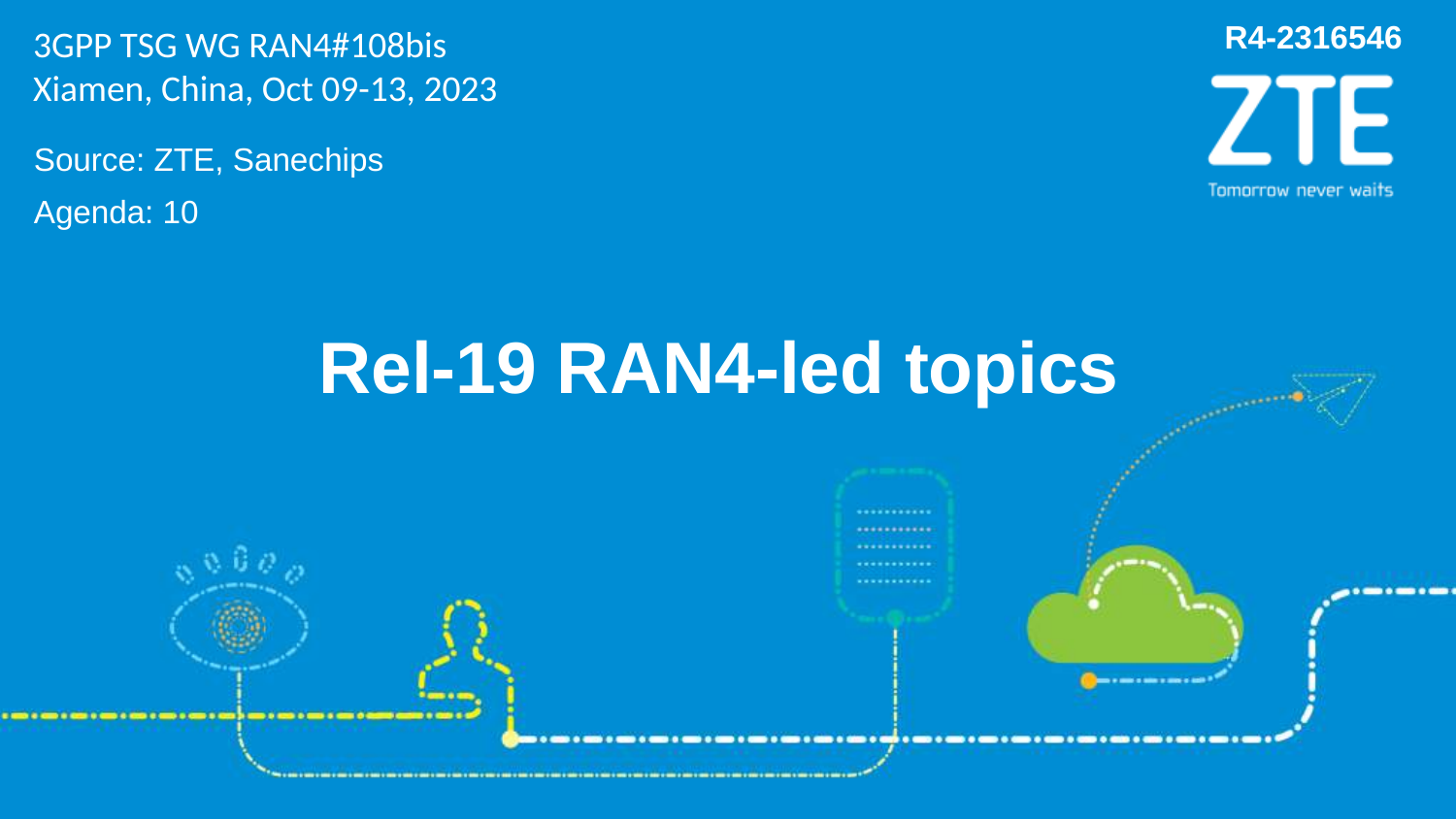

R4-2316546
3GPP TSG WG RAN4#108bis
Xiamen, China, Oct 09-13, 2023
Source: ZTE, Sanechips
Agenda: 10

Rel-19 RAN4-led topics